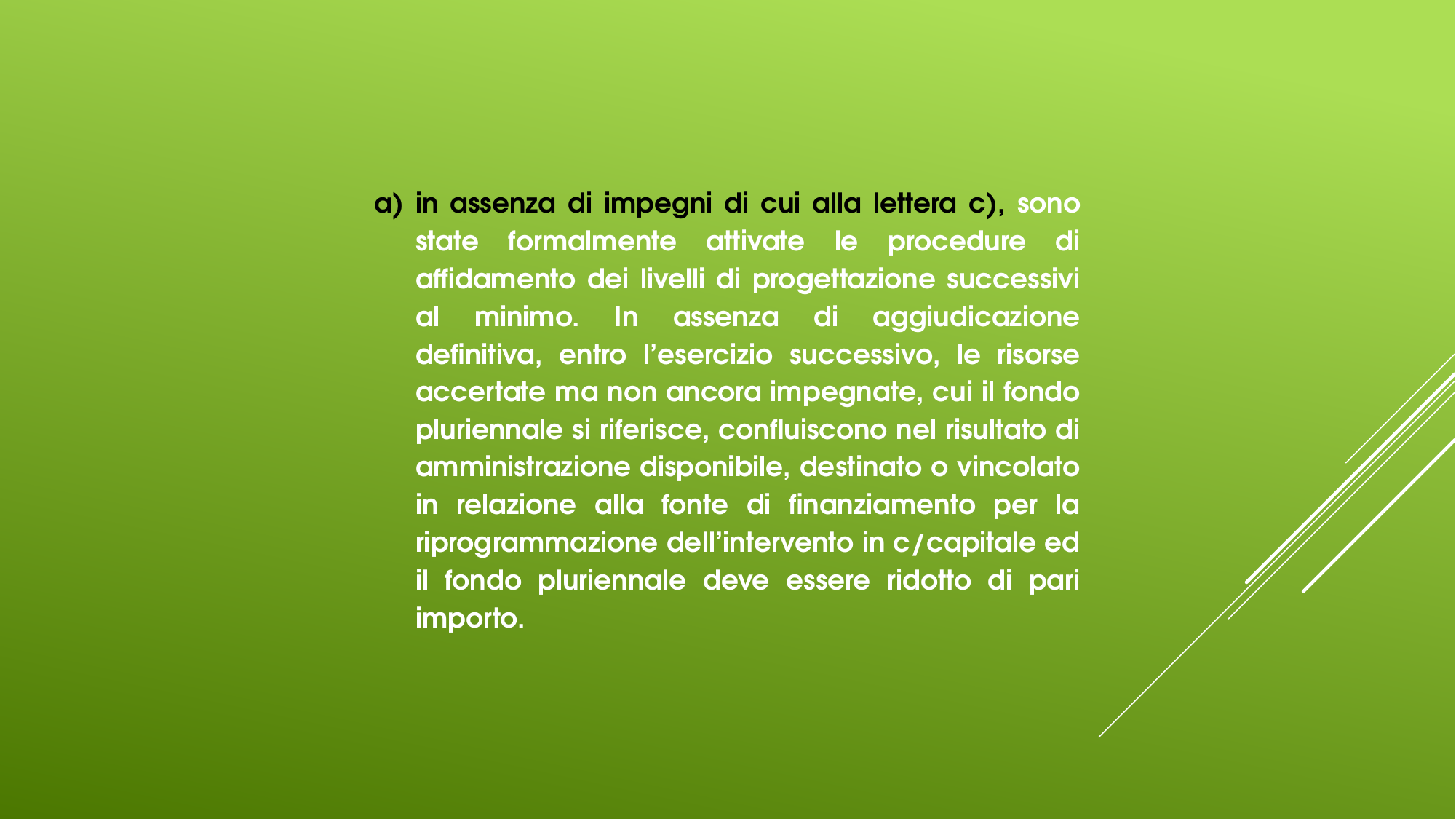

in assenza di impegni di cui alla lettera c), sono state formalmente attivate le procedure di affidamento dei livelli di progettazione successivi al minimo. In assenza di aggiudicazione definitiva, entro l’esercizio successivo, le risorse accertate ma non ancora impegnate, cui il fondo pluriennale si riferisce, confluiscono nel risultato di amministrazione disponibile, destinato o vincolato in relazione alla fonte di finanziamento per la riprogrammazione dell’intervento in c/capitale ed il fondo pluriennale deve essere ridotto di pari importo.